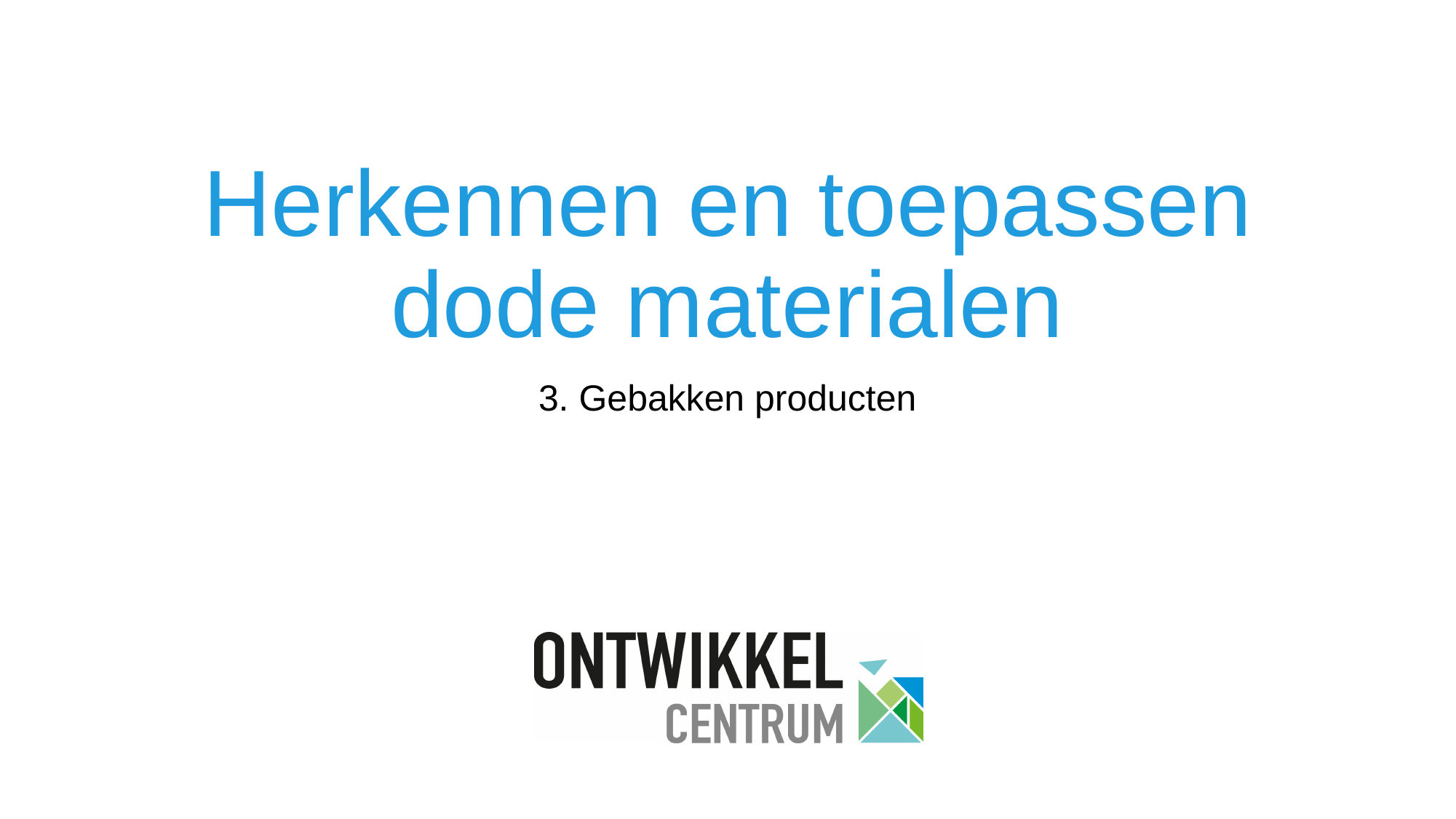

# Herkennen en toepassen dode materialen
3. Gebakken producten